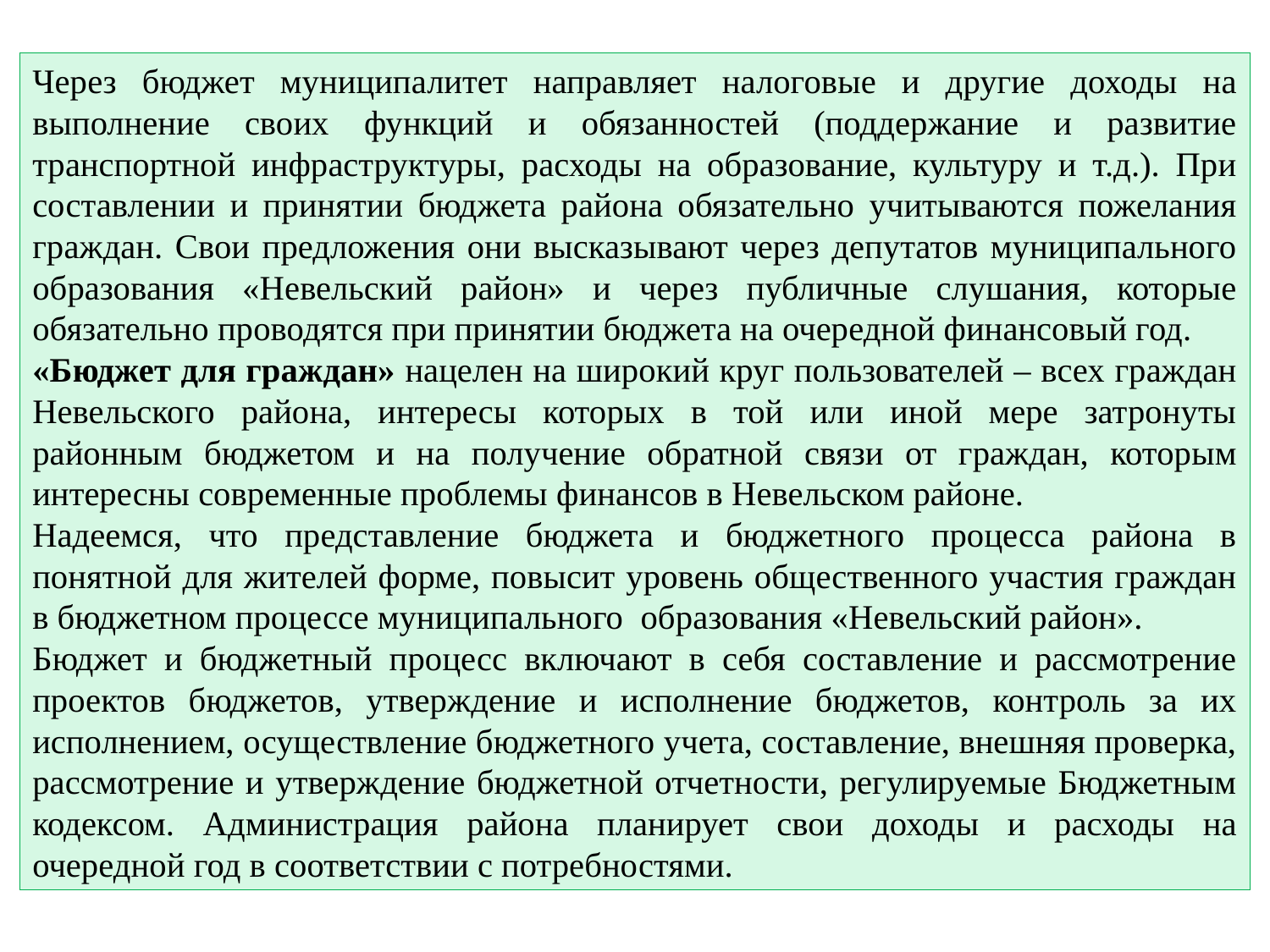

Через бюджет муниципалитет направляет налоговые и другие доходы на выполнение своих функций и обязанностей (поддержание и развитие транспортной инфраструктуры, расходы на образование, культуру и т.д.). При составлении и принятии бюджета района обязательно учитываются пожелания граждан. Свои предложения они высказывают через депутатов муниципального образования «Невельский район» и через публичные слушания, которые обязательно проводятся при принятии бюджета на очередной финансовый год.
«Бюджет для граждан» нацелен на широкий круг пользователей – всех граждан Невельского района, интересы которых в той или иной мере затронуты районным бюджетом и на получение обратной связи от граждан, которым интересны современные проблемы финансов в Невельском районе.
Надеемся, что представление бюджета и бюджетного процесса района в понятной для жителей форме, повысит уровень общественного участия граждан в бюджетном процессе муниципального  образования «Невельский район».
Бюджет и бюджетный процесс включают в себя составление и рассмотрение проектов бюджетов, утверждение и исполнение бюджетов, контроль за их исполнением, осуществление бюджетного учета, составление, внешняя проверка, рассмотрение и утверждение бюджетной отчетности, регулируемые Бюджетным кодексом. Администрация района планирует свои доходы и расходы на очередной год в соответствии с потребностями.